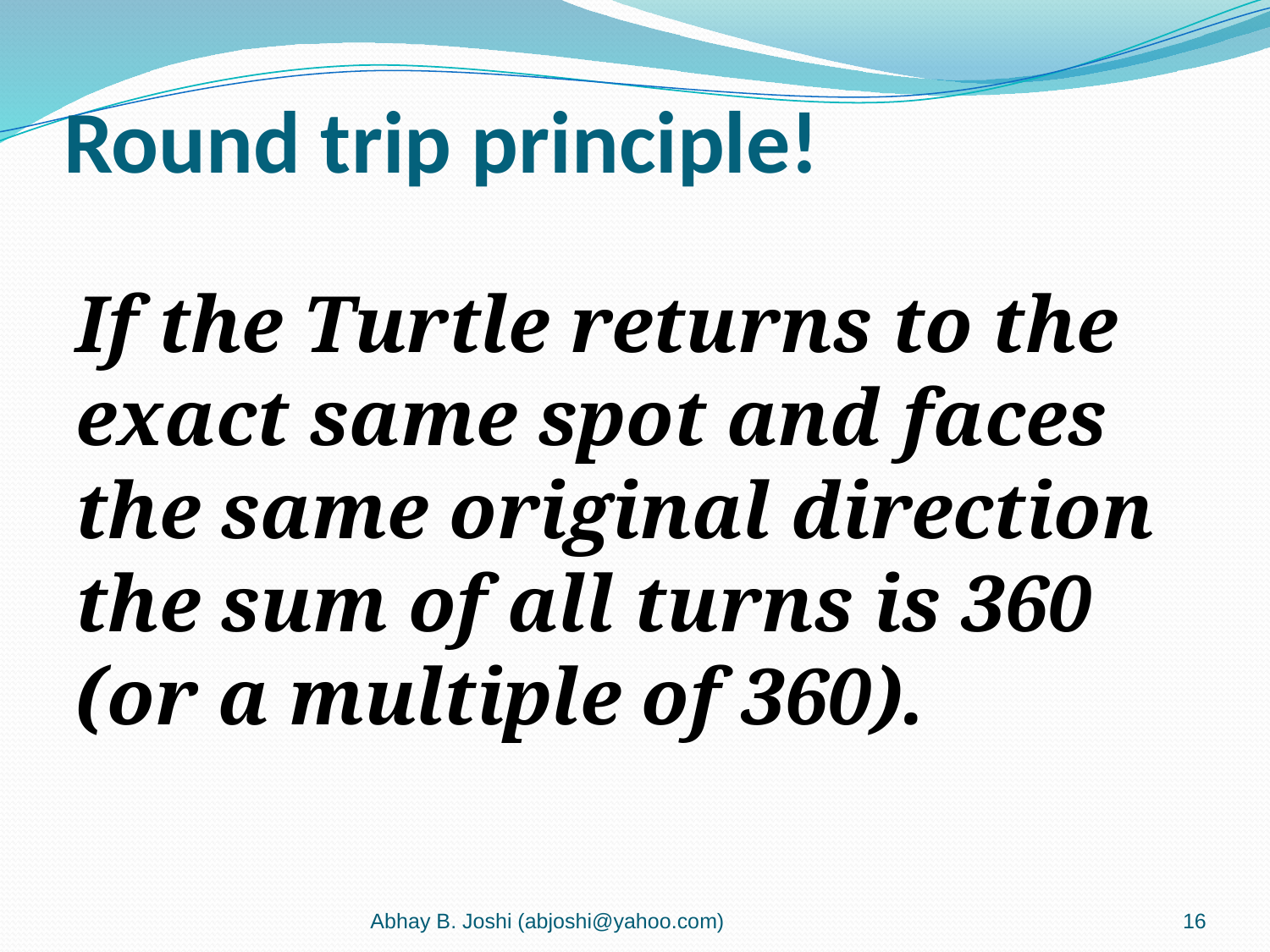

# Round trip principle!
If the Turtle returns to the exact same spot and faces the same original direction the sum of all turns is 360 (or a multiple of 360).
Abhay B. Joshi (abjoshi@yahoo.com)
16